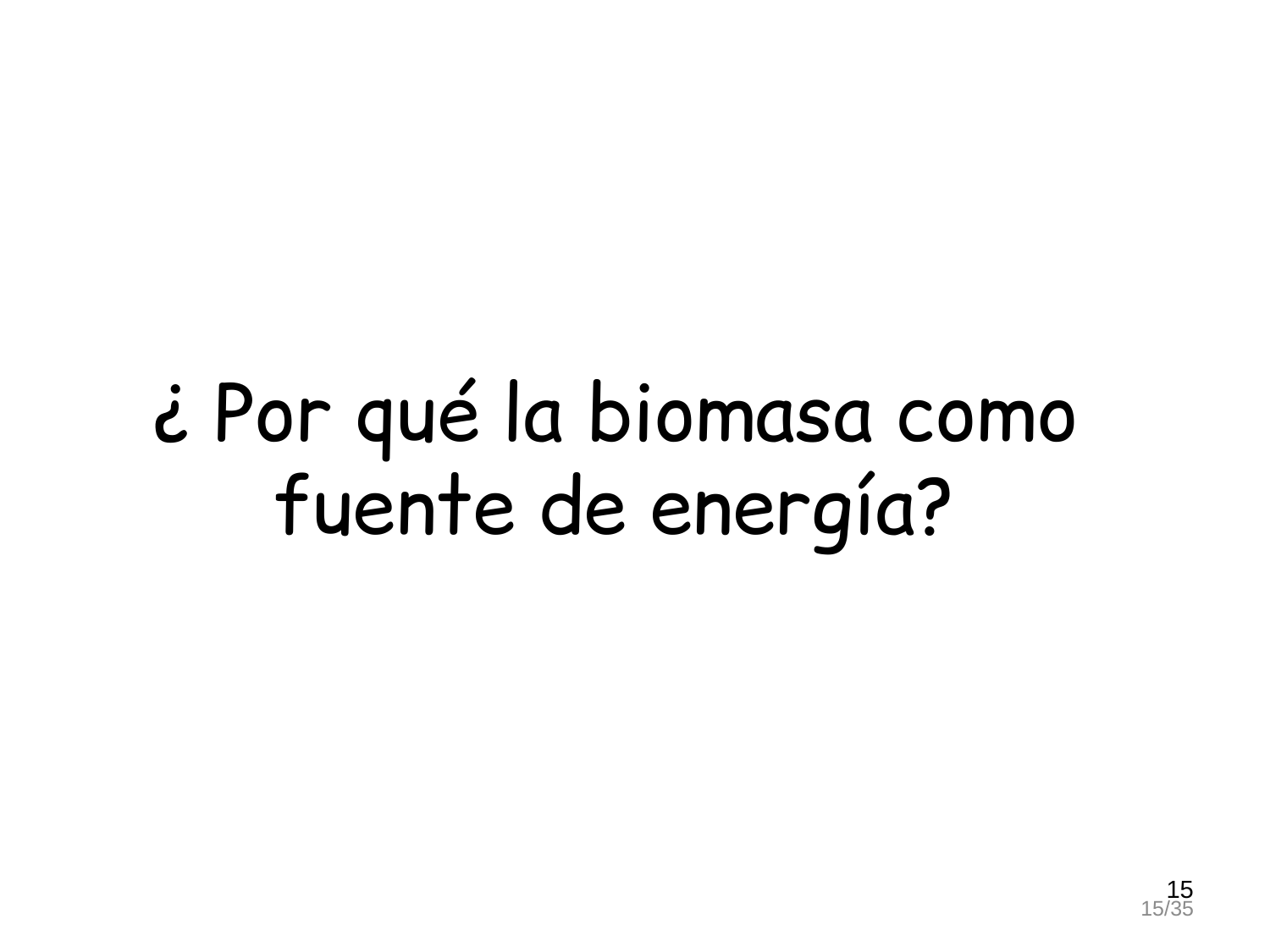

¿ Por qué la biomasa como fuente de energía?
15
15/35